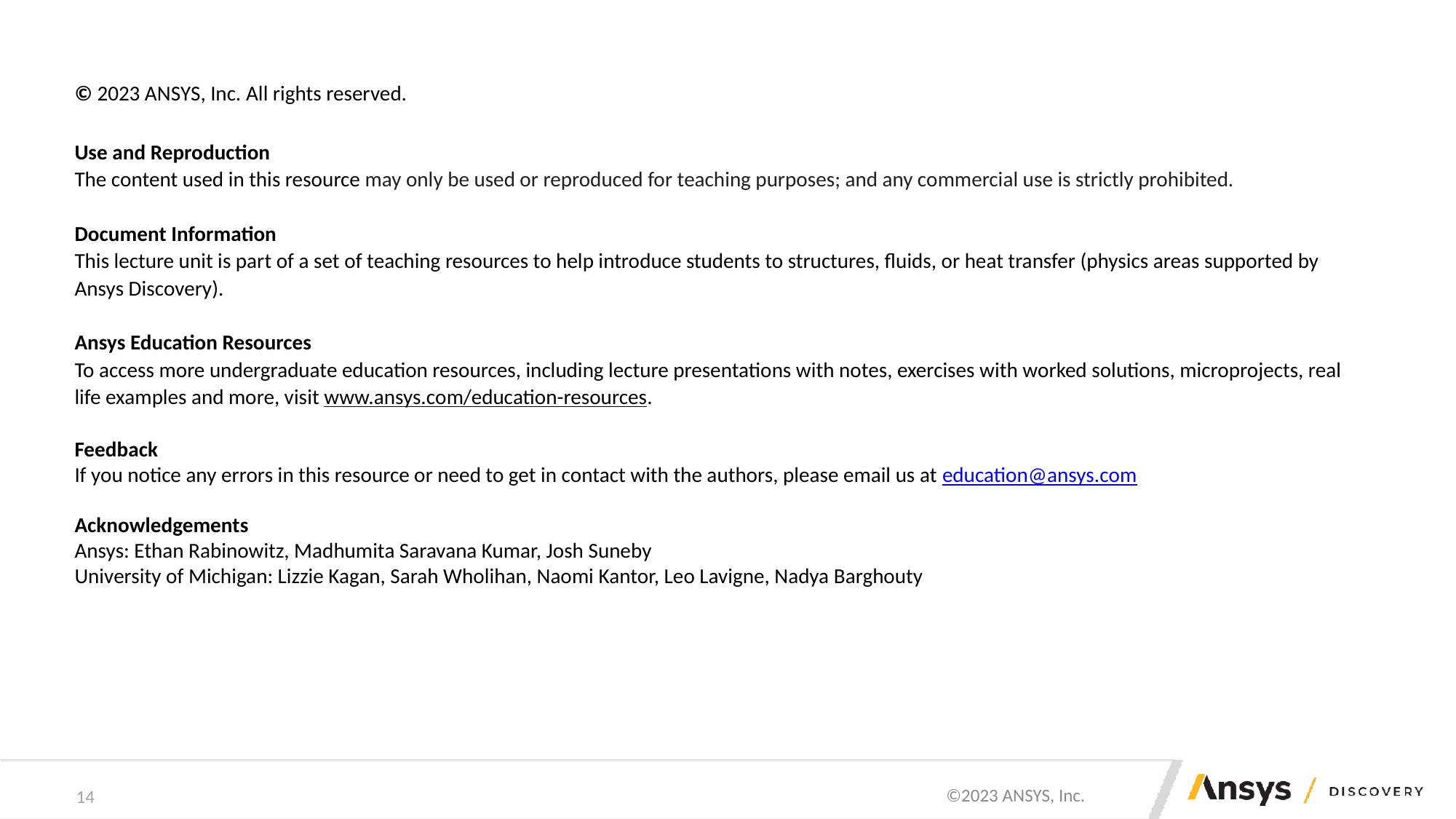

Acknowledgements
Ansys: Ethan Rabinowitz, Madhumita Saravana Kumar, Josh Suneby
University of Michigan: Lizzie Kagan, Sarah Wholihan, Naomi Kantor, Leo Lavigne, Nadya Barghouty
14